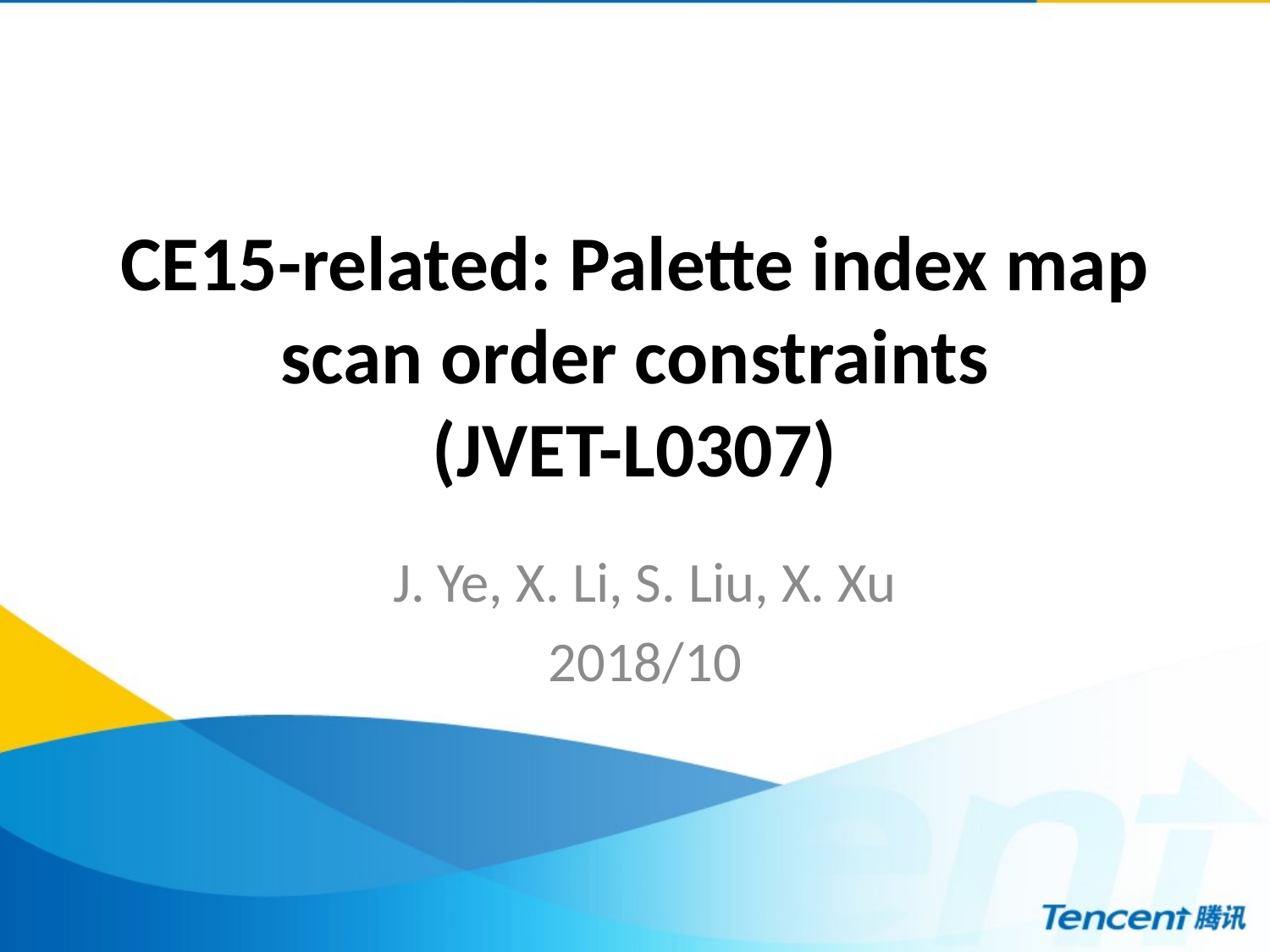

# CE15-related: Palette index map scan order constraints (JVET-L0307)
J. Ye, X. Li, S. Liu, X. Xu
2018/10